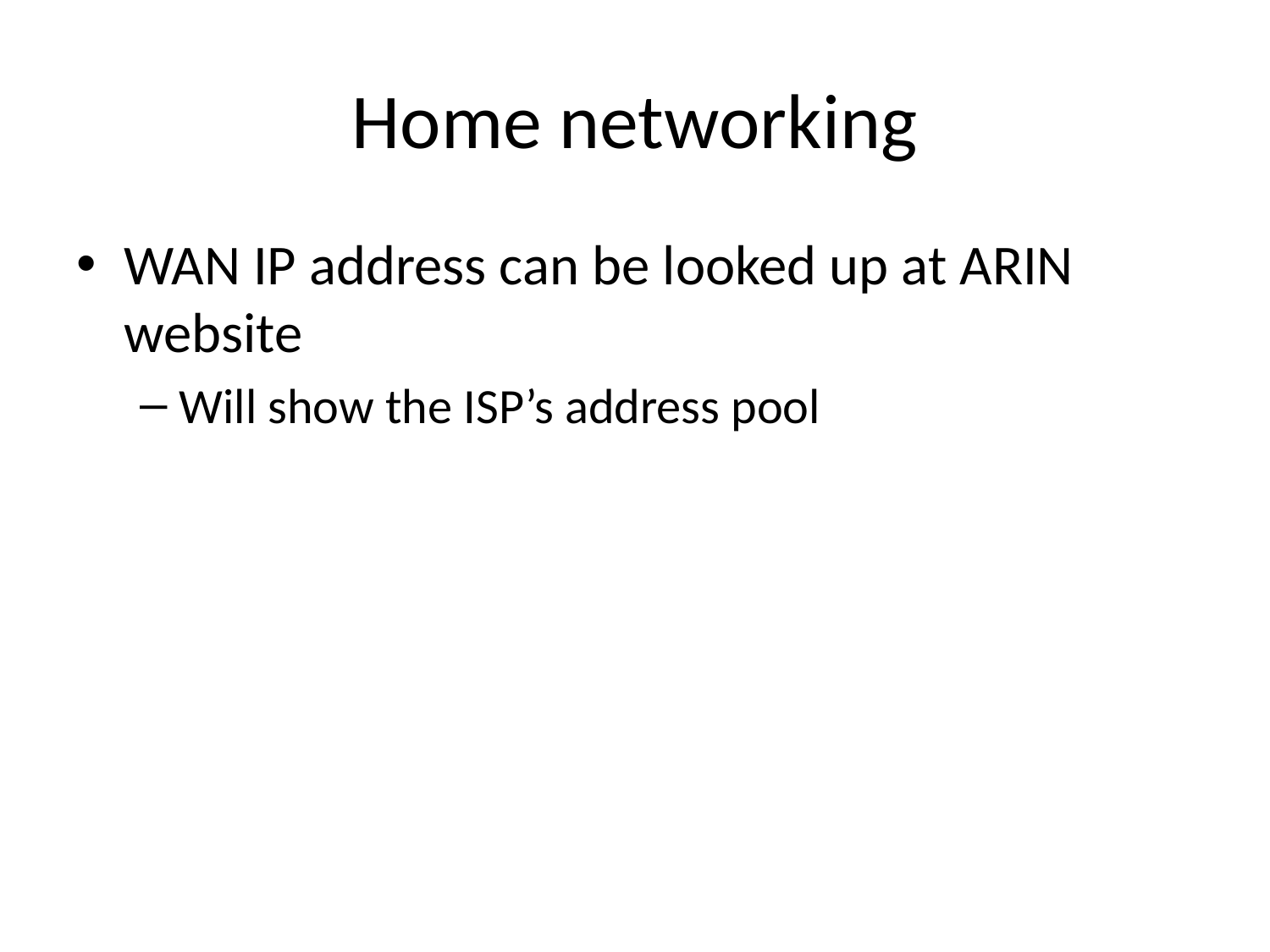

# Home networking
WAN IP address can be looked up at ARIN website
Will show the ISP’s address pool